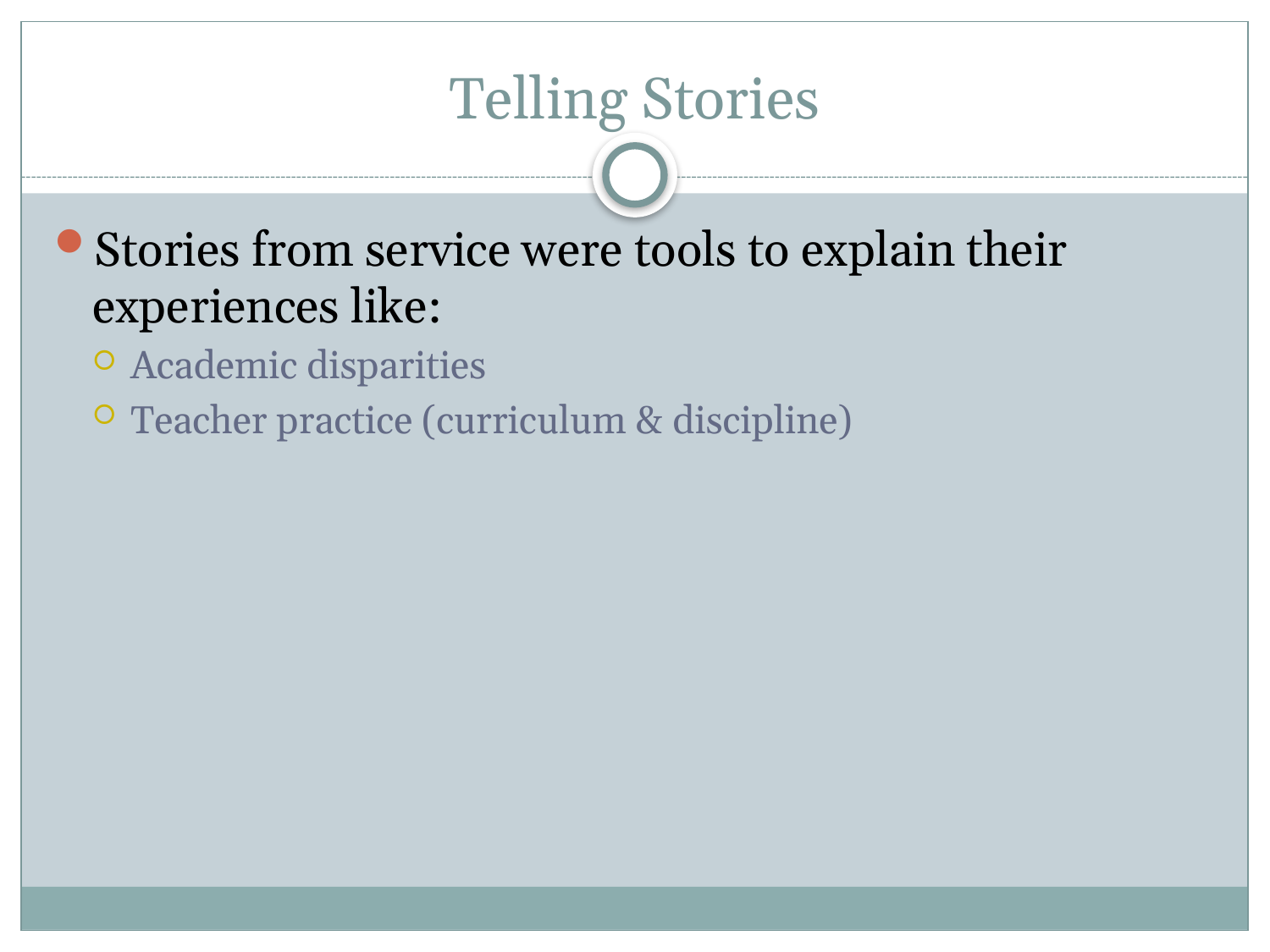

# Telling Stories
Stories from service were tools to explain their experiences like:
Academic disparities
Teacher practice (curriculum & discipline)